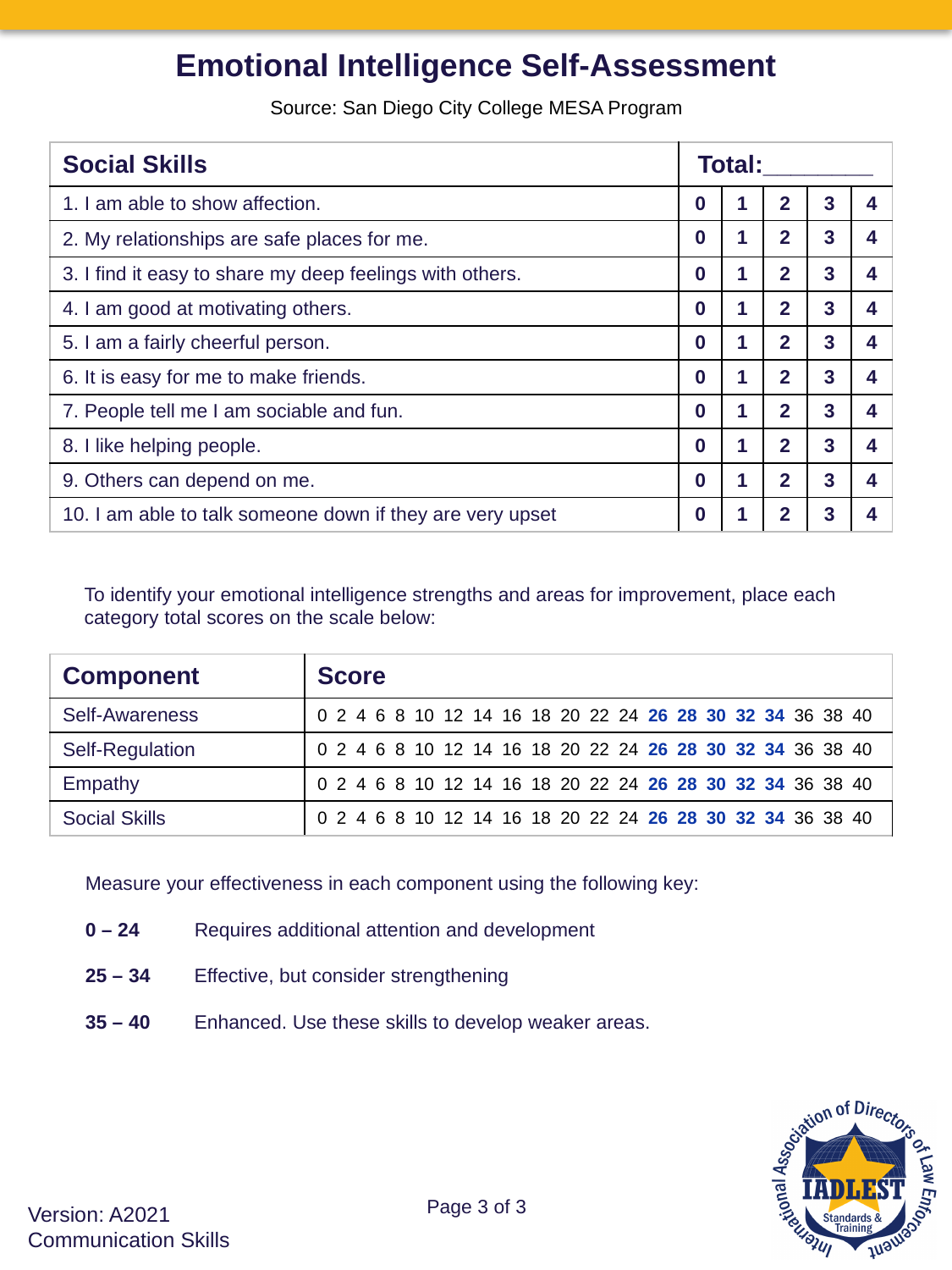

Emotional Intelligence Self-Assessment
Source: San Diego City College MESA Program
| Social Skills | Total:\_\_\_\_\_\_\_\_ |  |  |  |  |
| --- | --- | --- | --- | --- | --- |
| 1. I am able to show affection. | 0 | 1 | 2 | 3 | 4 |
| 2. My relationships are safe places for me. | 0 | 1 | 2 | 3 | 4 |
| 3. I find it easy to share my deep feelings with others. | 0 | 1 | 2 | 3 | 4 |
| 4. I am good at motivating others. | 0 | 1 | 2 | 3 | 4 |
| 5. I am a fairly cheerful person. | 0 | 1 | 2 | 3 | 4 |
| 6. It is easy for me to make friends. | 0 | 1 | 2 | 3 | 4 |
| 7. People tell me I am sociable and fun. | 0 | 1 | 2 | 3 | 4 |
| 8. I like helping people. | 0 | 1 | 2 | 3 | 4 |
| 9. Others can depend on me. | 0 | 1 | 2 | 3 | 4 |
| 10. I am able to talk someone down if they are very upset | 0 | 1 | 2 | 3 | 4 |
To identify your emotional intelligence strengths and areas for improvement, place each category total scores on the scale below:
| Component | Score |
| --- | --- |
| Self-Awareness | 0 2 4 6 8 10 12 14 16 18 20 22 24 26 28 30 32 34 36 38 40 |
| Self-Regulation | 0 2 4 6 8 10 12 14 16 18 20 22 24 26 28 30 32 34 36 38 40 |
| Empathy | 0 2 4 6 8 10 12 14 16 18 20 22 24 26 28 30 32 34 36 38 40 |
| Social Skills | 0 2 4 6 8 10 12 14 16 18 20 22 24 26 28 30 32 34 36 38 40 |
Measure your effectiveness in each component using the following key:

0 – 24          Requires additional attention and development

25 – 34        Effective, but consider strengthening

35 – 40        Enhanced. Use these skills to develop weaker areas.
Page 3 of 3